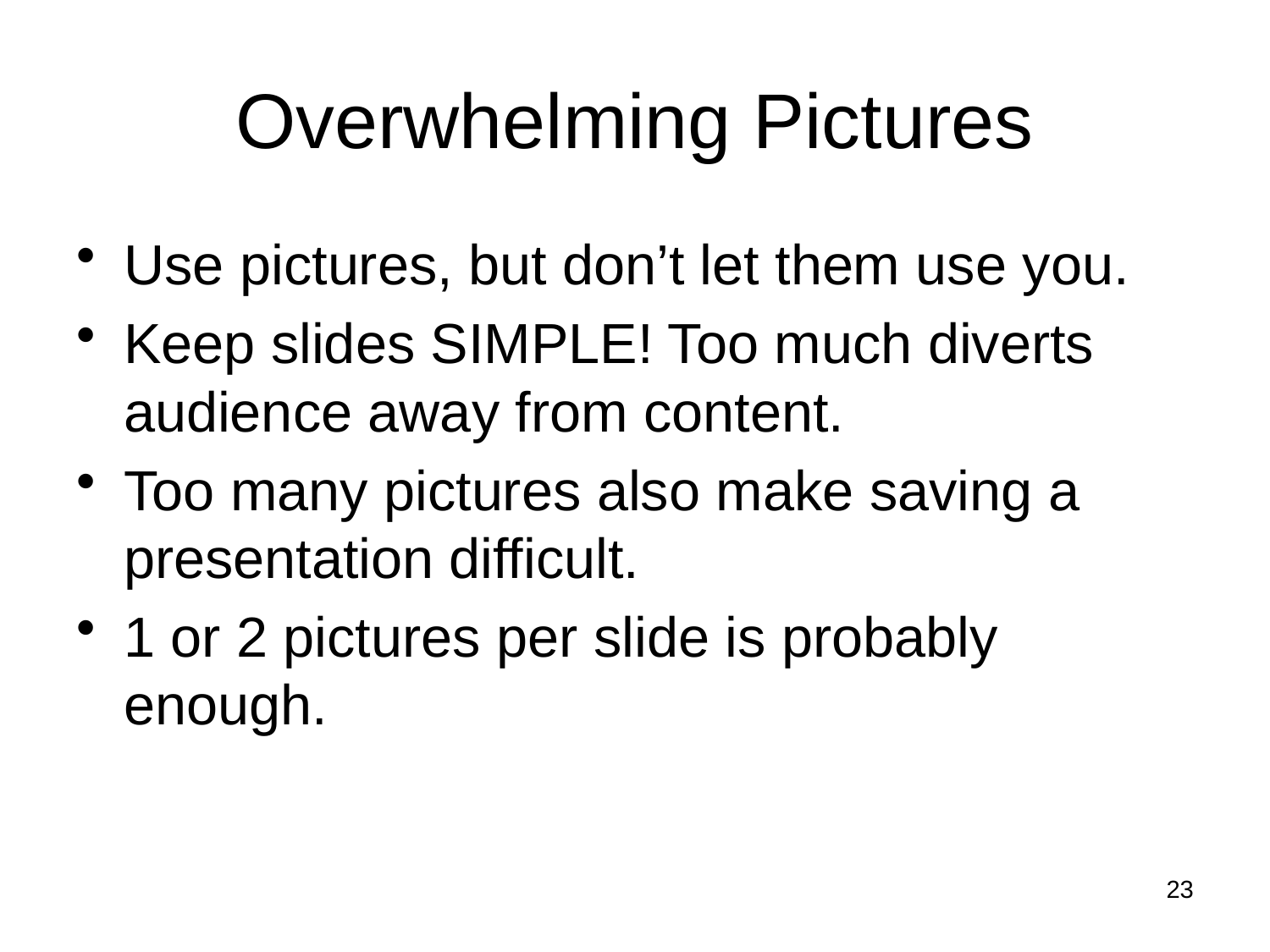

# Overwhelming Pictures
Use pictures, but don’t let them use you.
Keep slides SIMPLE! Too much diverts audience away from content.
Too many pictures also make saving a presentation difficult.
1 or 2 pictures per slide is probably enough.

23